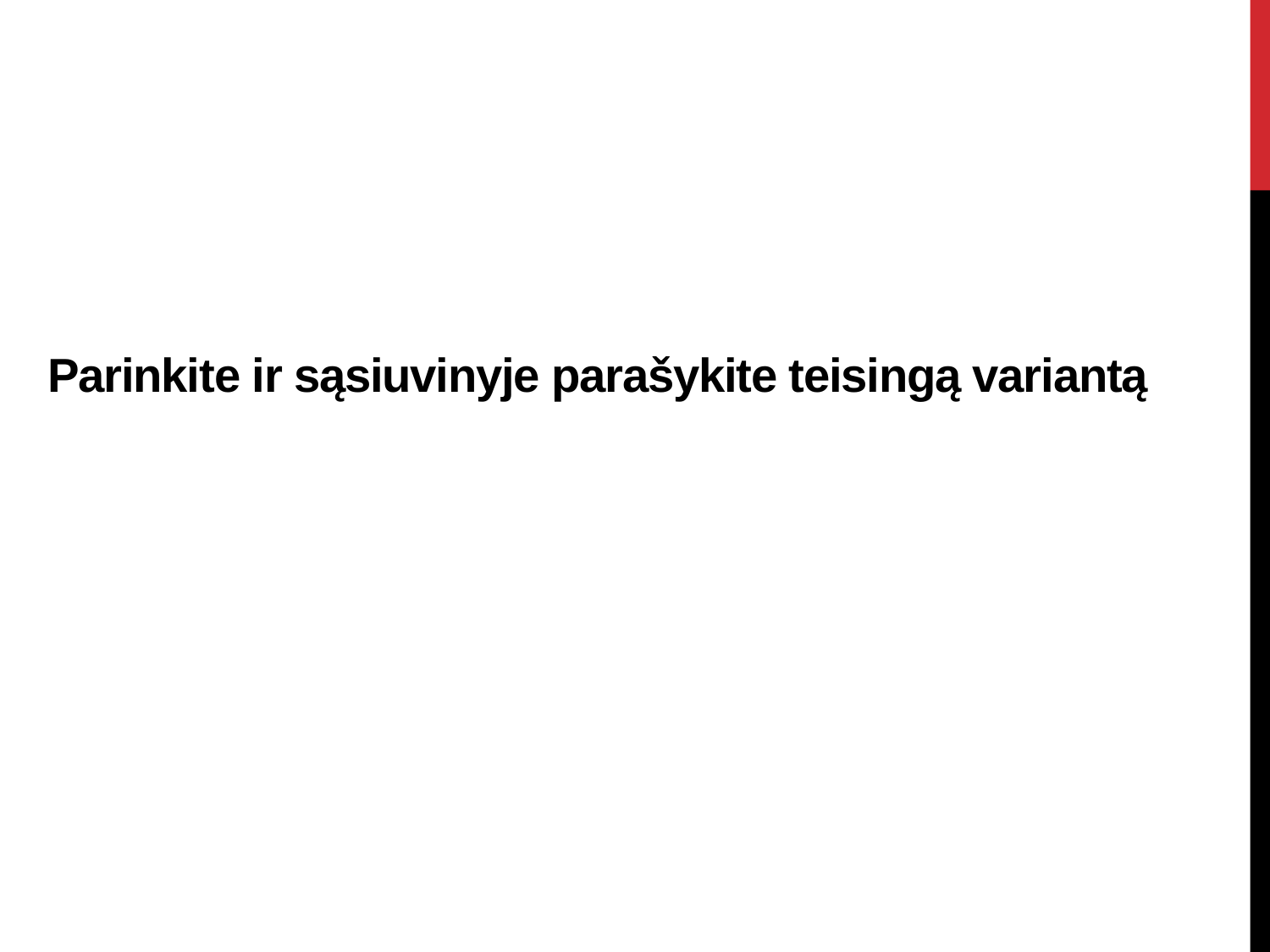

# Parinkite ir sąsiuvinyje parašykite teisingą variantą